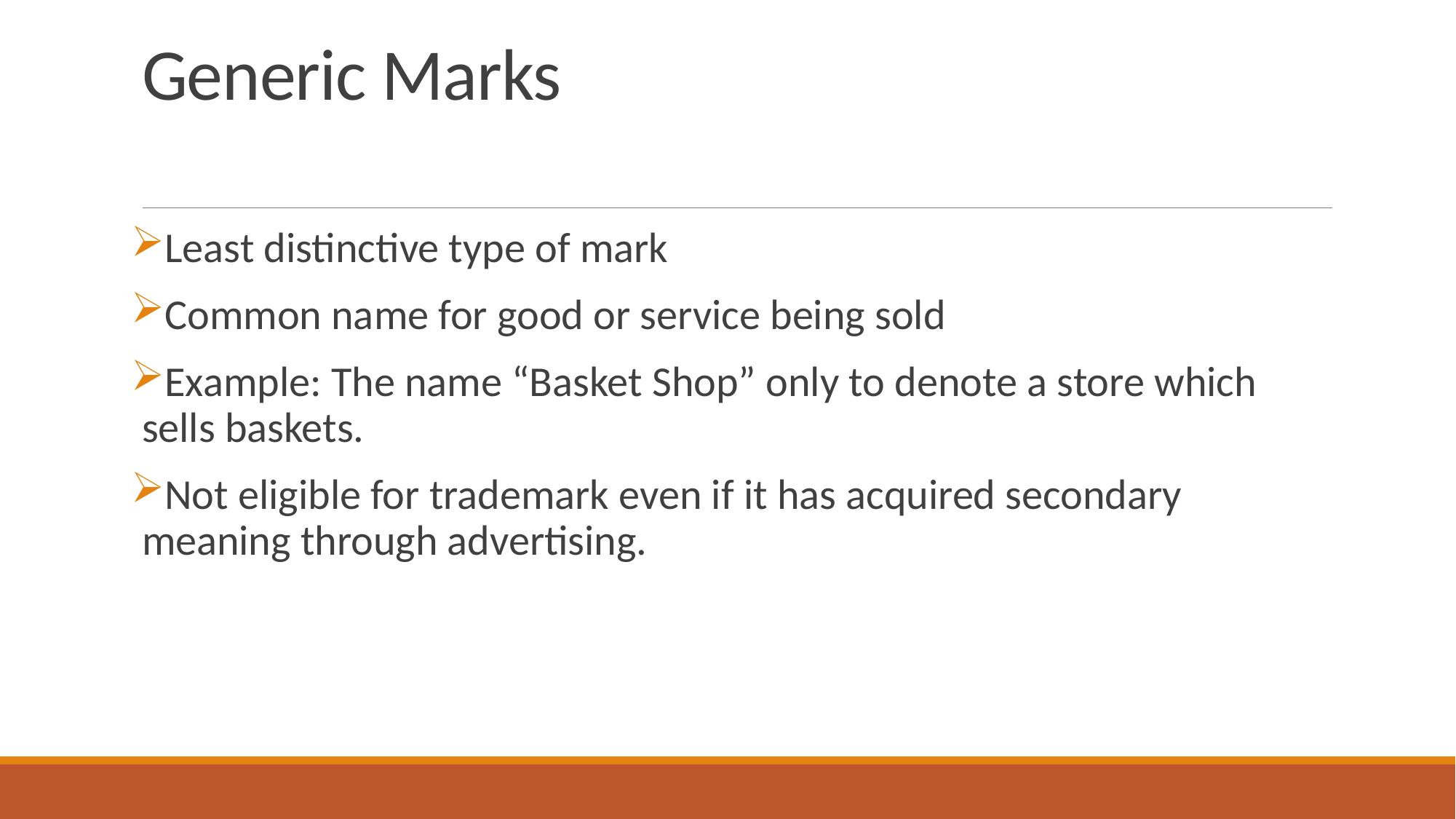

# Generic Marks
Least distinctive type of mark
Common name for good or service being sold
Example: The name “Basket Shop” only to denote a store which sells baskets.
Not eligible for trademark even if it has acquired secondary meaning through advertising.